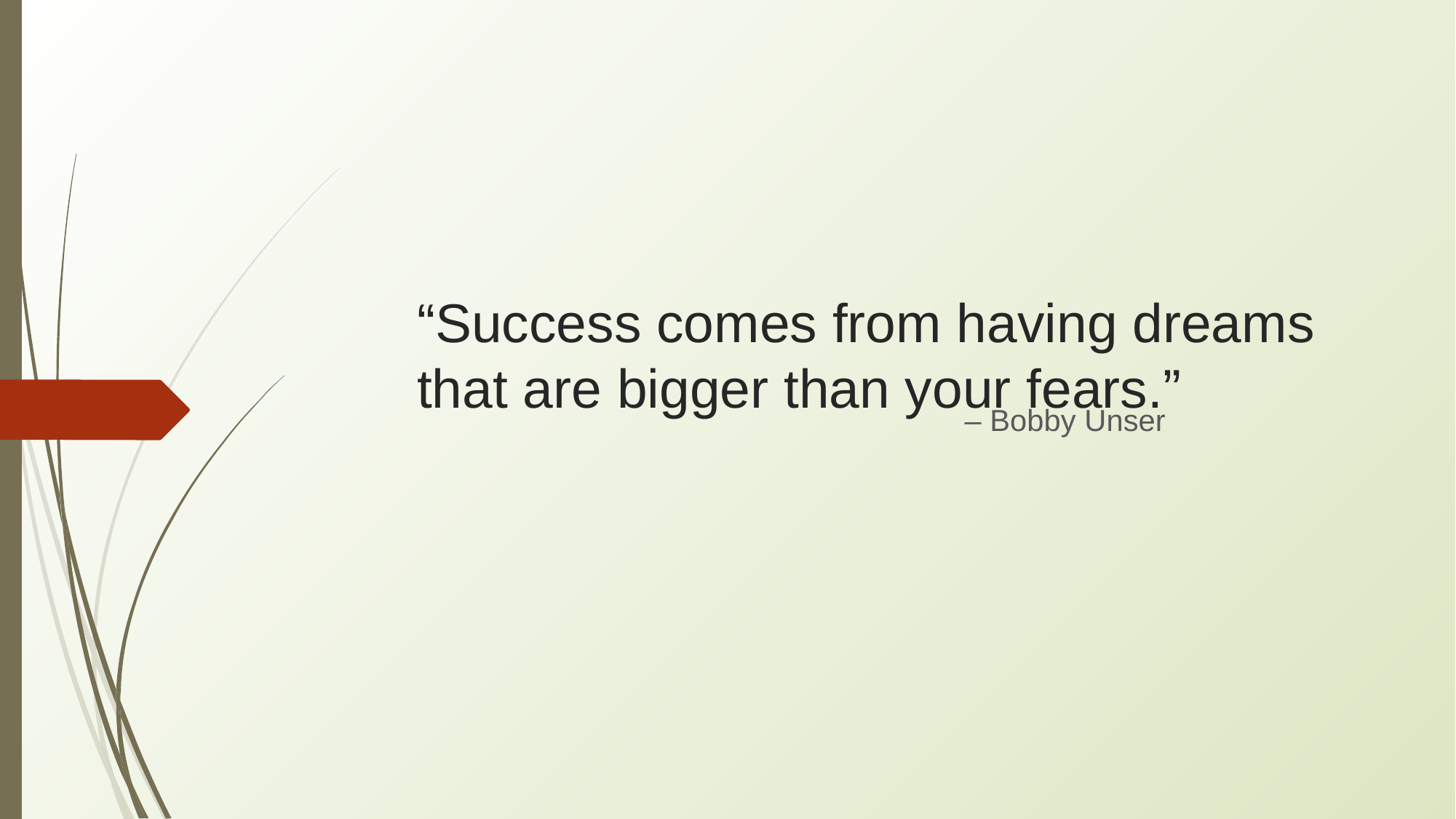

# “Success comes from having dreams that are bigger than your fears.”
– Bobby Unser